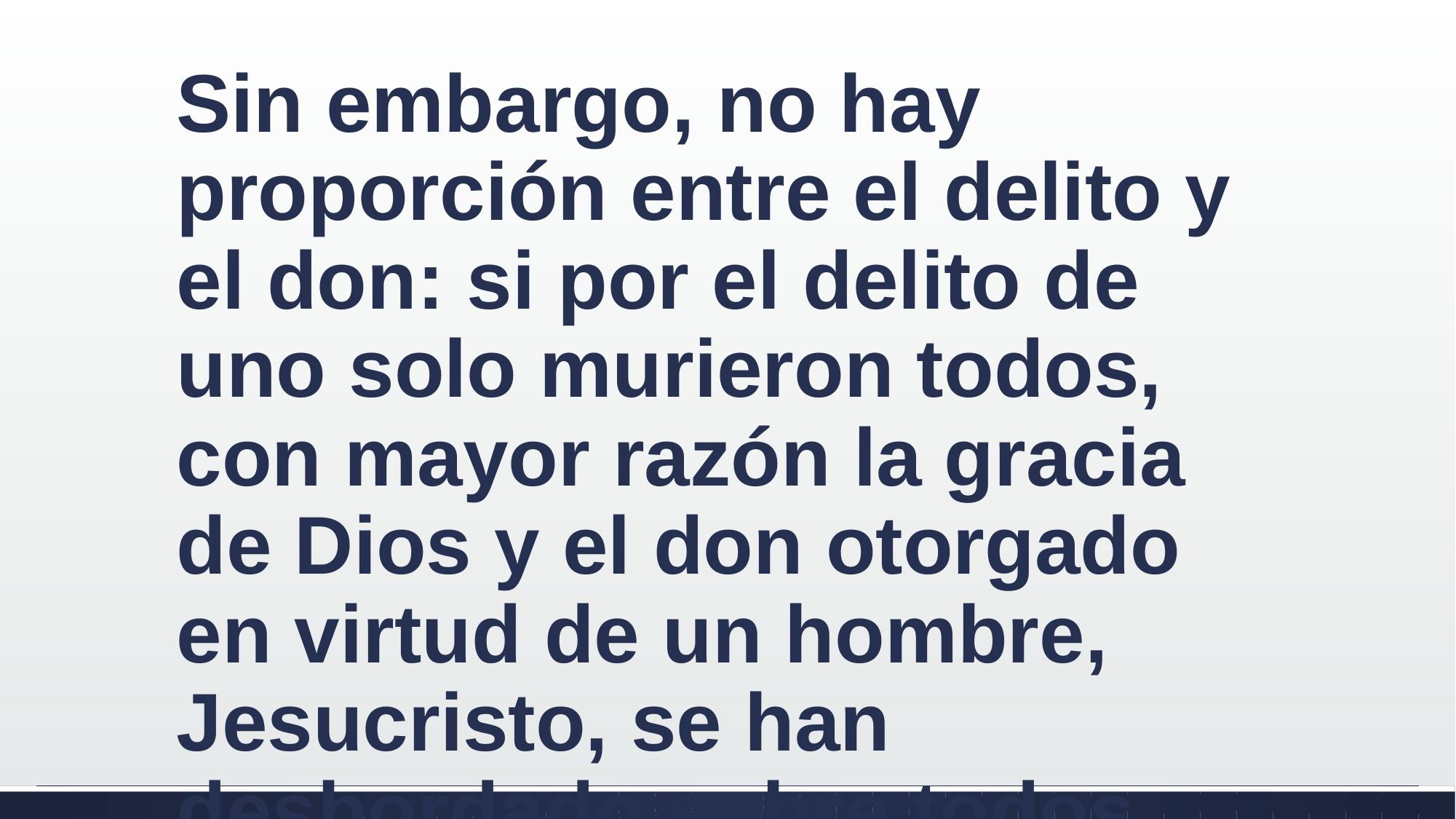

#
Sin embargo, no hay proporción entre el delito y el don: si por el delito de uno solo murieron todos, con mayor razón la gracia de Dios y el don otorgado en virtud de un hombre, Jesucristo, se han desbordado sobre todos.